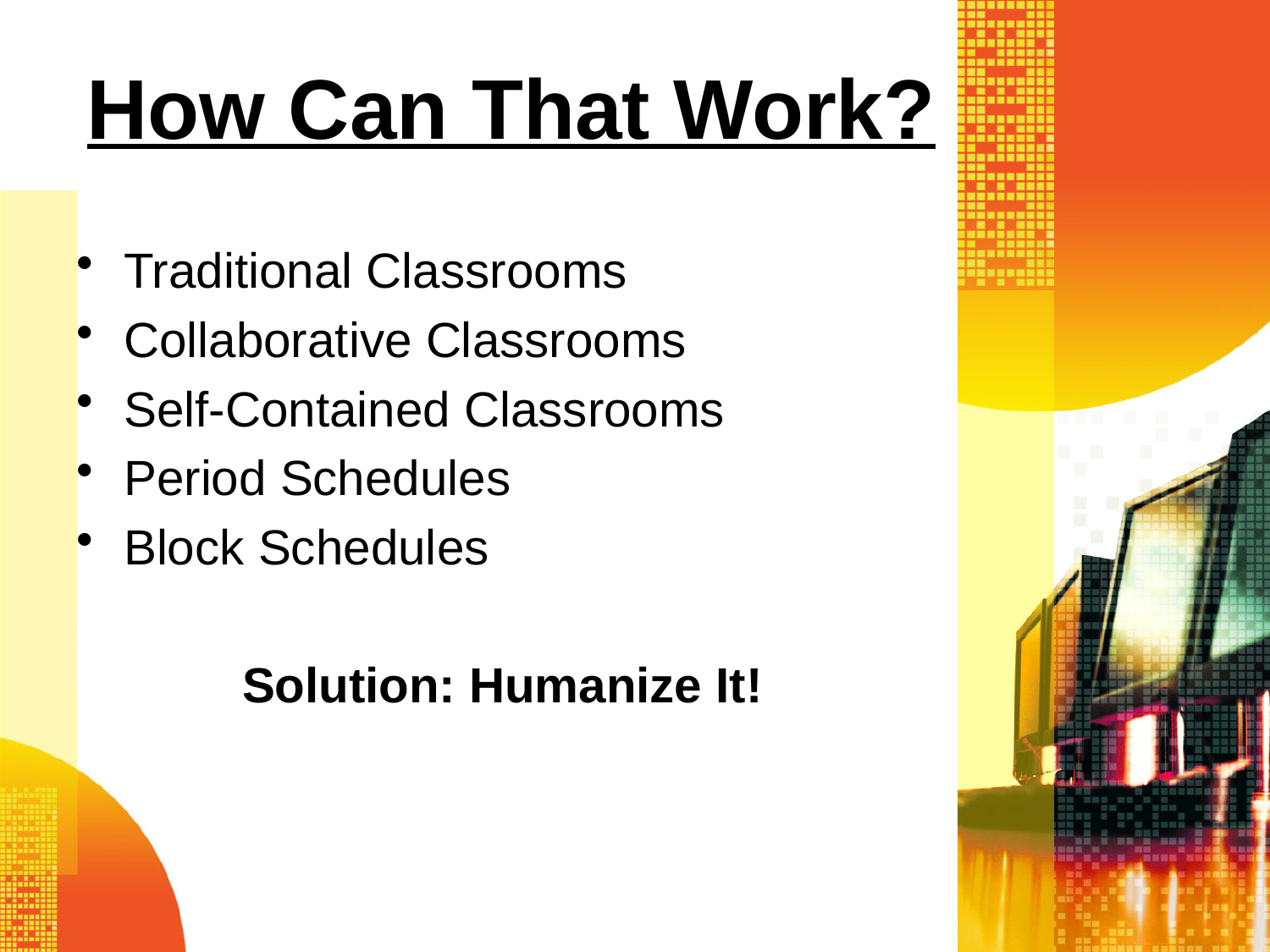

# How Can That Work?
Traditional Classrooms
Collaborative Classrooms
Self-Contained Classrooms
Period Schedules
Block Schedules

Solution: Humanize It!